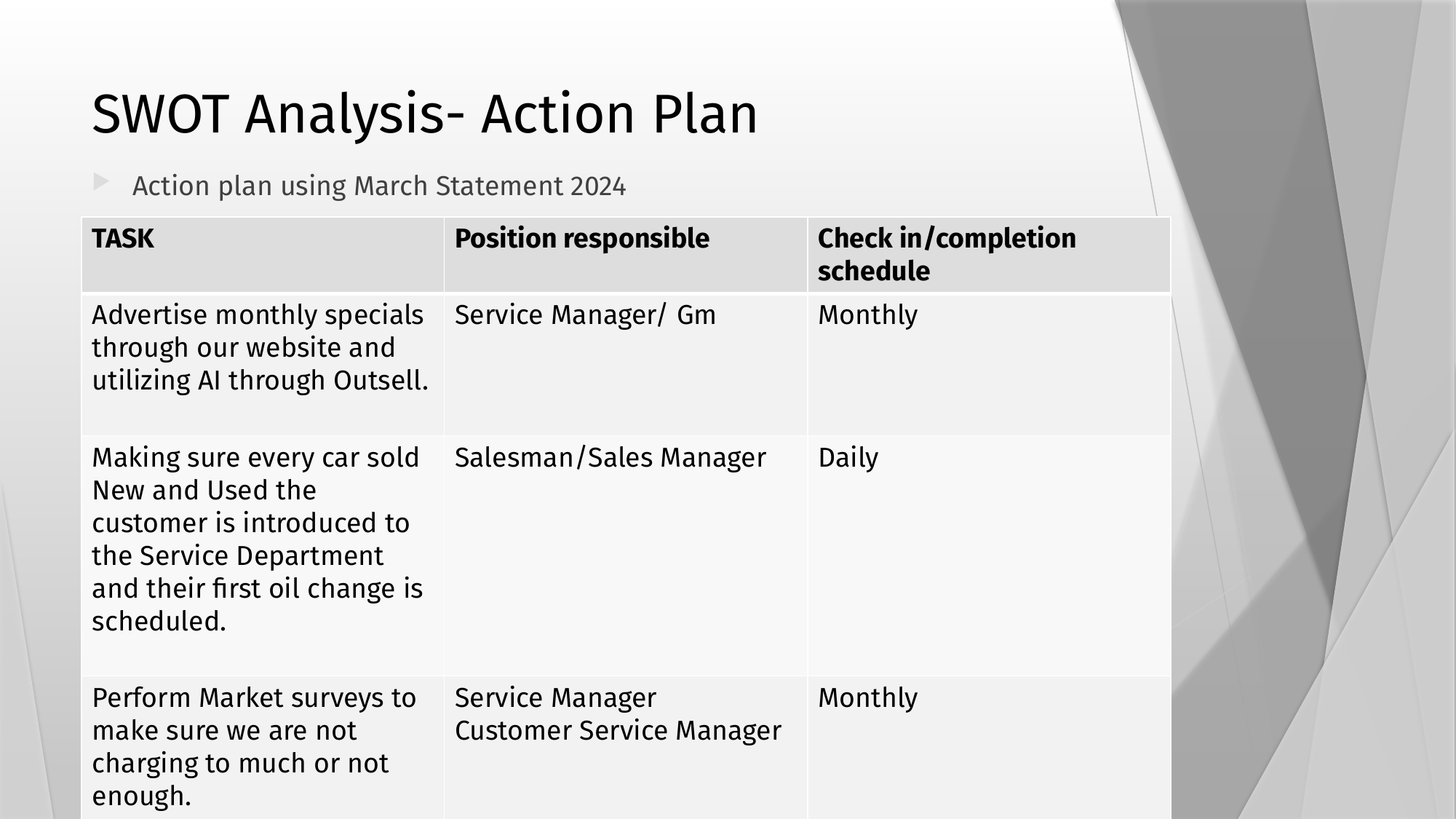

# SWOT Analysis- Action Plan
Action plan using March Statement 2024

| TASK | Position responsible | Check in/completion schedule |
| --- | --- | --- |
| Advertise monthly specials through our website and utilizing AI through Outsell. | Service Manager/ Gm | Monthly |
| Making sure every car sold New and Used the customer is introduced to the Service Department and their first oil change is scheduled. | Salesman/Sales Manager | Daily |
| Perform Market surveys to make sure we are not charging to much or not enough. | Service Manager Customer Service Manager | Monthly |
| Add 2 new Technicians to grow the Department and utilize the available bays. | Service Manager/GM | August 1 2024 |
| Tracking Writers HRS/RO (2.8 min) and ELR $135 min) with a daily report emailed to GM. | Service Manager | Daily |
| Frequent 1 on 1’s to make sure moral is good and concerns are met. | Service Manager Shop Forman | Weekly |
|  |  |  |